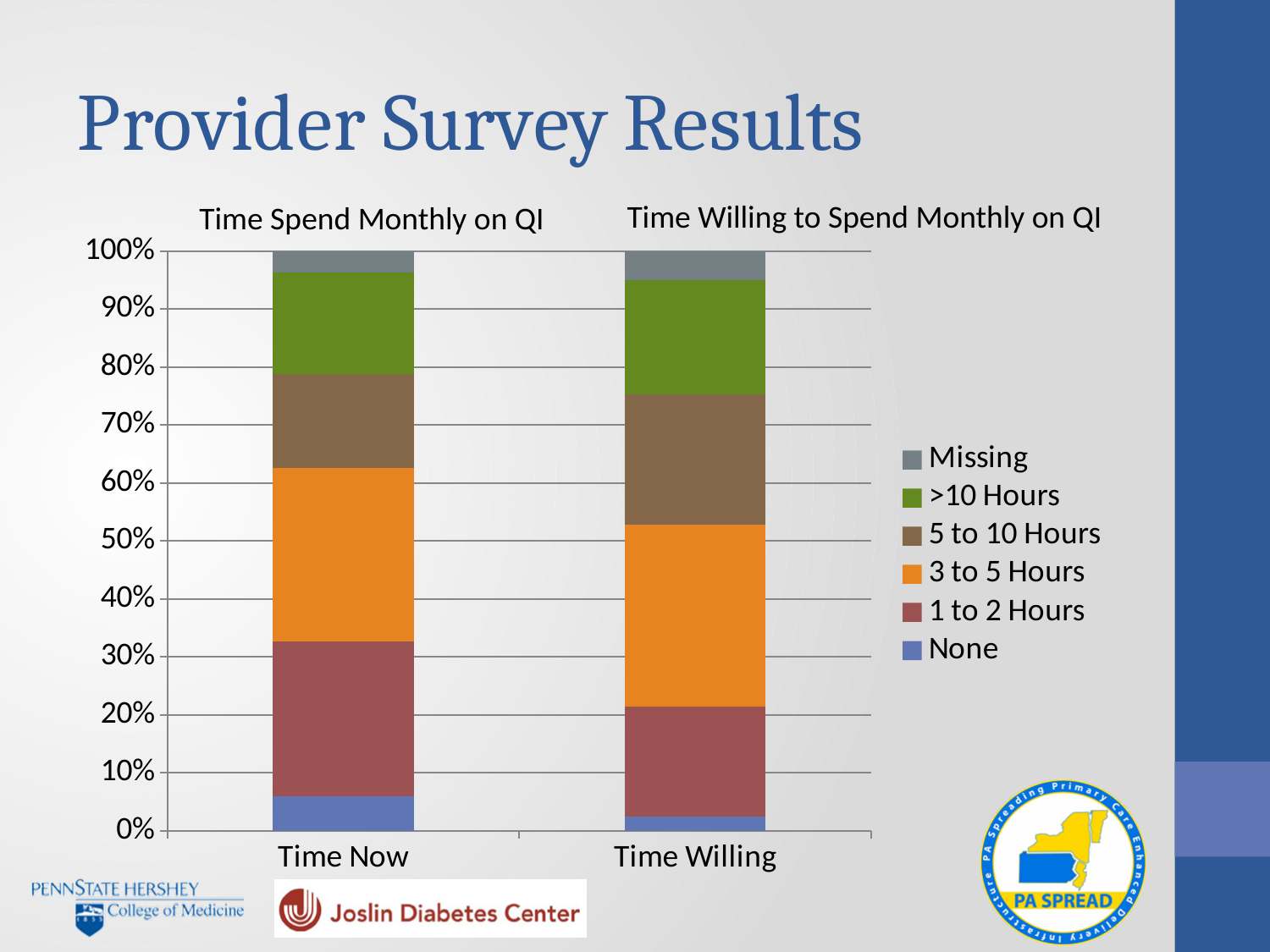

# Provider Survey Results
Time Willing to Spend Monthly on QI
Time Spend Monthly on QI

### Chart

| Category | None | 1 to 2 Hours | 3 to 5 Hours | 5 to 10 Hours | >10 Hours | Missing |
|---|---|---|---|---|---|---|
| Time Now | 33.0 | 149.0 | 166.0 | 90.0 | 98.0 | 20.0 |
| Time Willing | 14.0 | 105.0 | 175.0 | 125.0 | 109.0 | 28.0 |